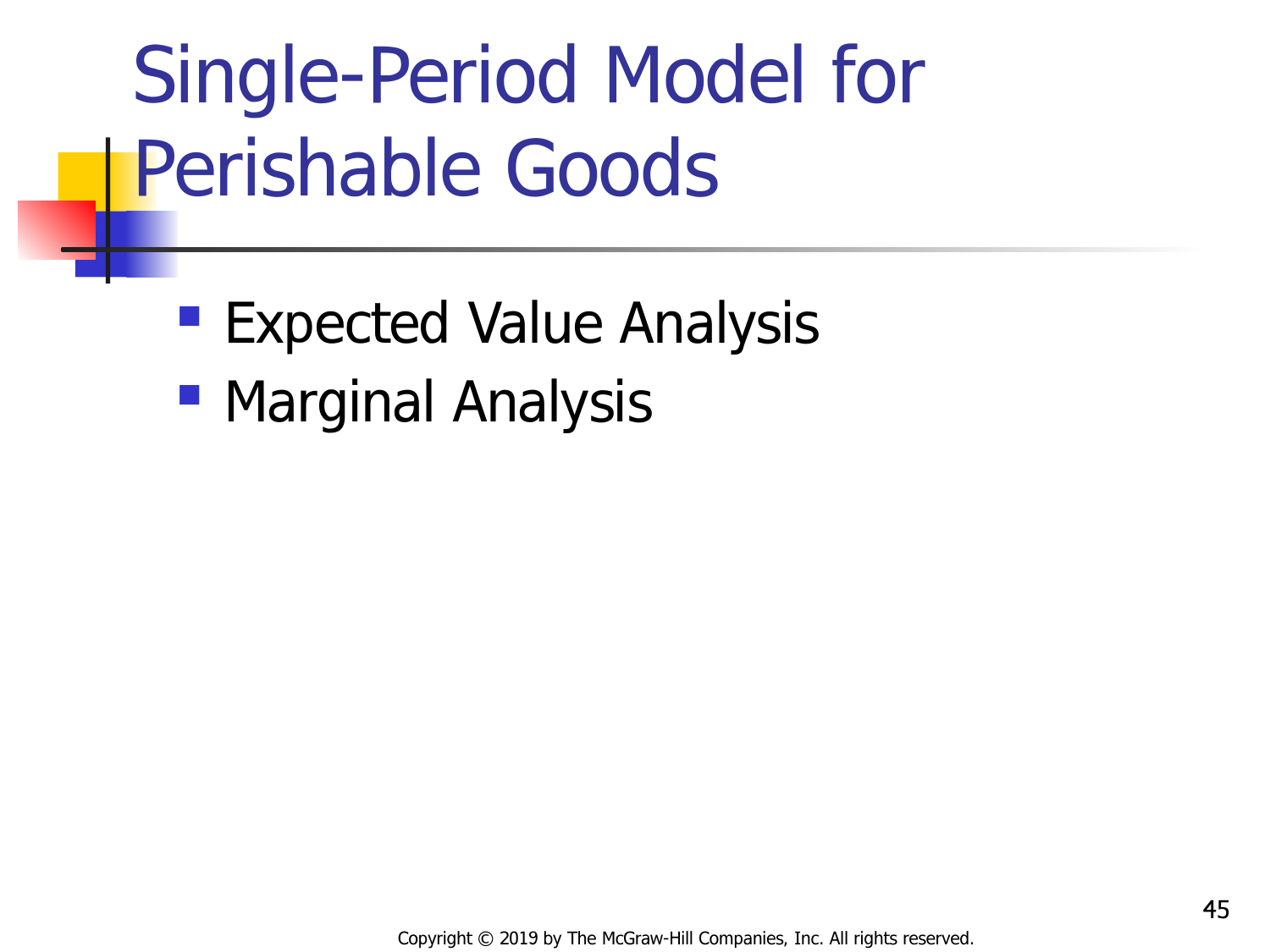

# Single-Period Model for Perishable Goods
Expected Value Analysis
Marginal Analysis
45
Copyright © 2019 by The McGraw-Hill Companies, Inc. All rights reserved.